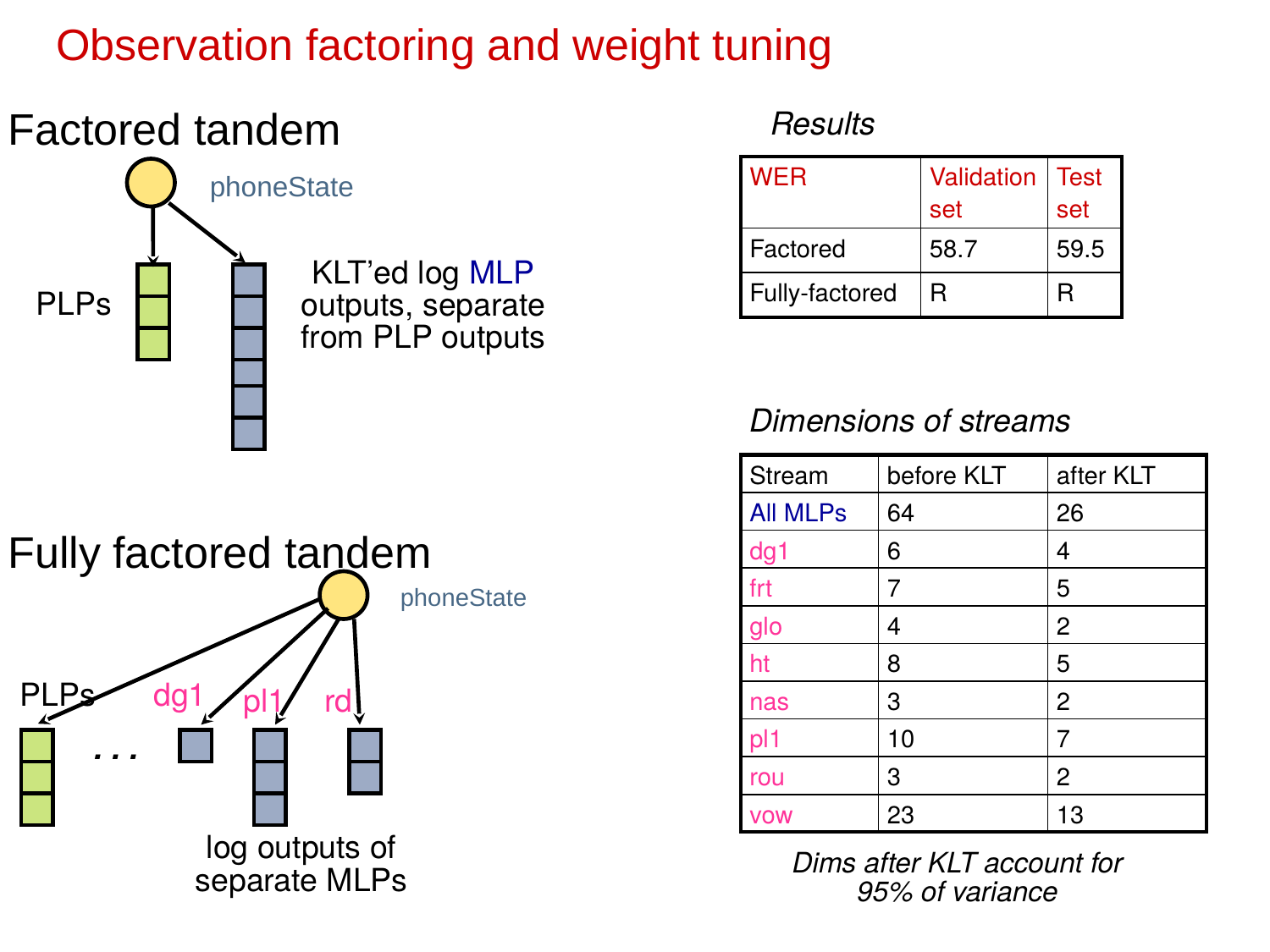

# Observation factoring and weight tuning
Factored tandem
Results
| WER | Validation set | Test set |
| --- | --- | --- |
| Factored | 58.7 | 59.5 |
| Fully-factored | R | R |

phoneState

KLT’ed log MLP outputs, separate from PLP outputs

PLPs
Dimensions of streams
| Stream | before KLT | after KLT |
| --- | --- | --- |
| All MLPs | 64 | 26 |
| dg1 | 6 | 4 |
| frt | 7 | 5 |
| glo | 4 | 2 |
| ht | 8 | 5 |
| nas | 3 | 2 |
| pl1 | 10 | 7 |
| rou | 3 | 2 |
| vow | 23 | 13 |
Fully factored tandem

phoneState

PLPs
dg1
pl1
rd

. . .

log outputs of separate MLPs
Dims after KLT account for 95% of variance